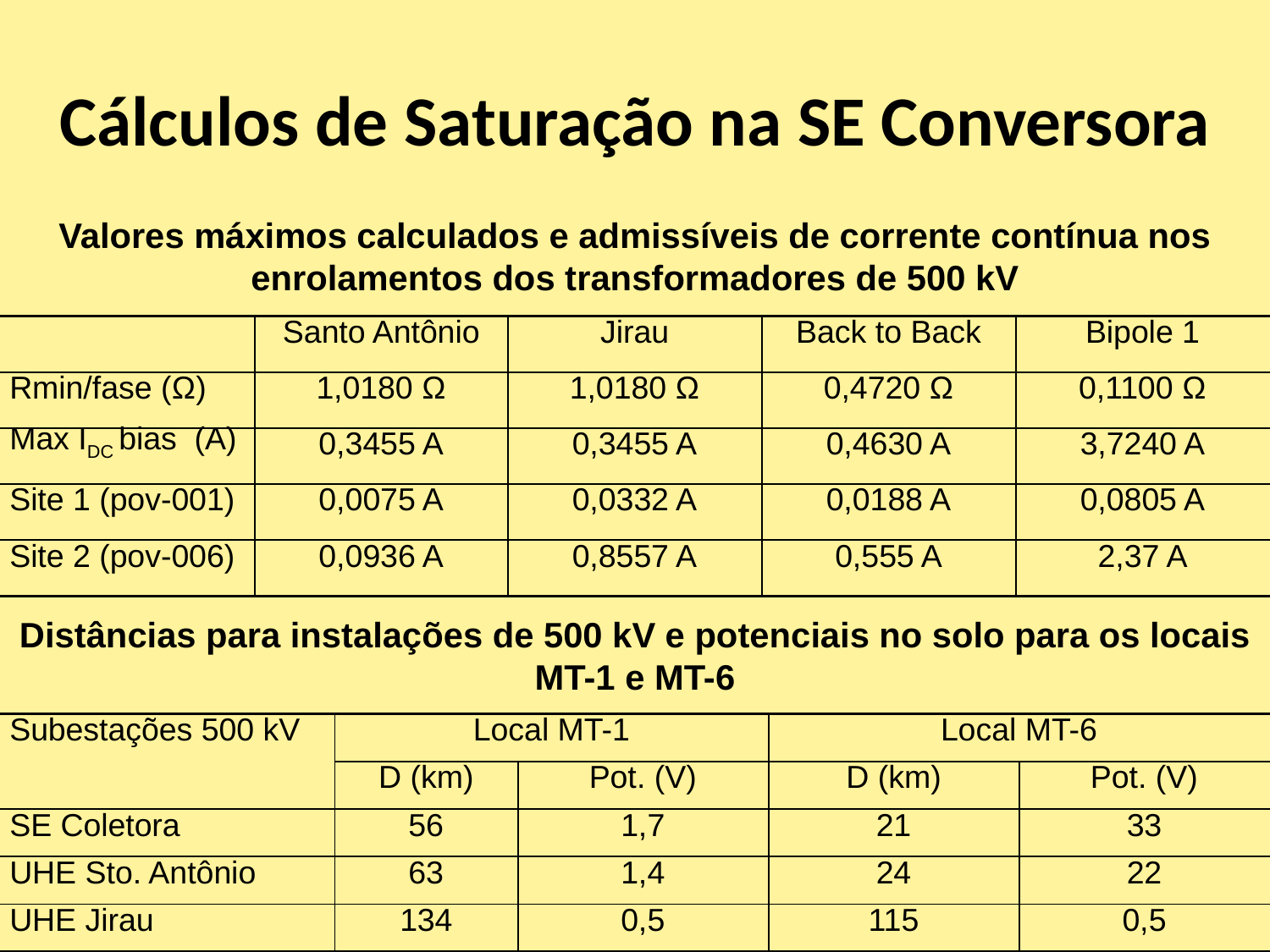

# Cálculos de Saturação na SE Conversora
Valores máximos calculados e admissíveis de corrente contínua nos enrolamentos dos transformadores de 500 kV
|  | Santo Antônio | Jirau | Back to Back | Bipole 1 |
| --- | --- | --- | --- | --- |
| Rmin/fase (Ω) | 1,0180 Ω | 1,0180 Ω | 0,4720 Ω | 0,1100 Ω |
| Max IDC bias (A) | 0,3455 A | 0,3455 A | 0,4630 A | 3,7240 A |
| Site 1 (pov-001) | 0,0075 A | 0,0332 A | 0,0188 A | 0,0805 A |
| Site 2 (pov-006) | 0,0936 A | 0,8557 A | 0,555 A | 2,37 A |
Distâncias para instalações de 500 kV e potenciais no solo para os locais MT-1 e MT-6
| Subestações 500 kV | Local MT-1 |  | Local MT-6 |  |
| --- | --- | --- | --- | --- |
|  | D (km) | Pot. (V) | D (km) | Pot. (V) |
| SE Coletora | 56 | 1,7 | 21 | 33 |
| UHE Sto. Antônio | 63 | 1,4 | 24 | 22 |
| UHE Jirau | 134 | 0,5 | 115 | 0,5 |